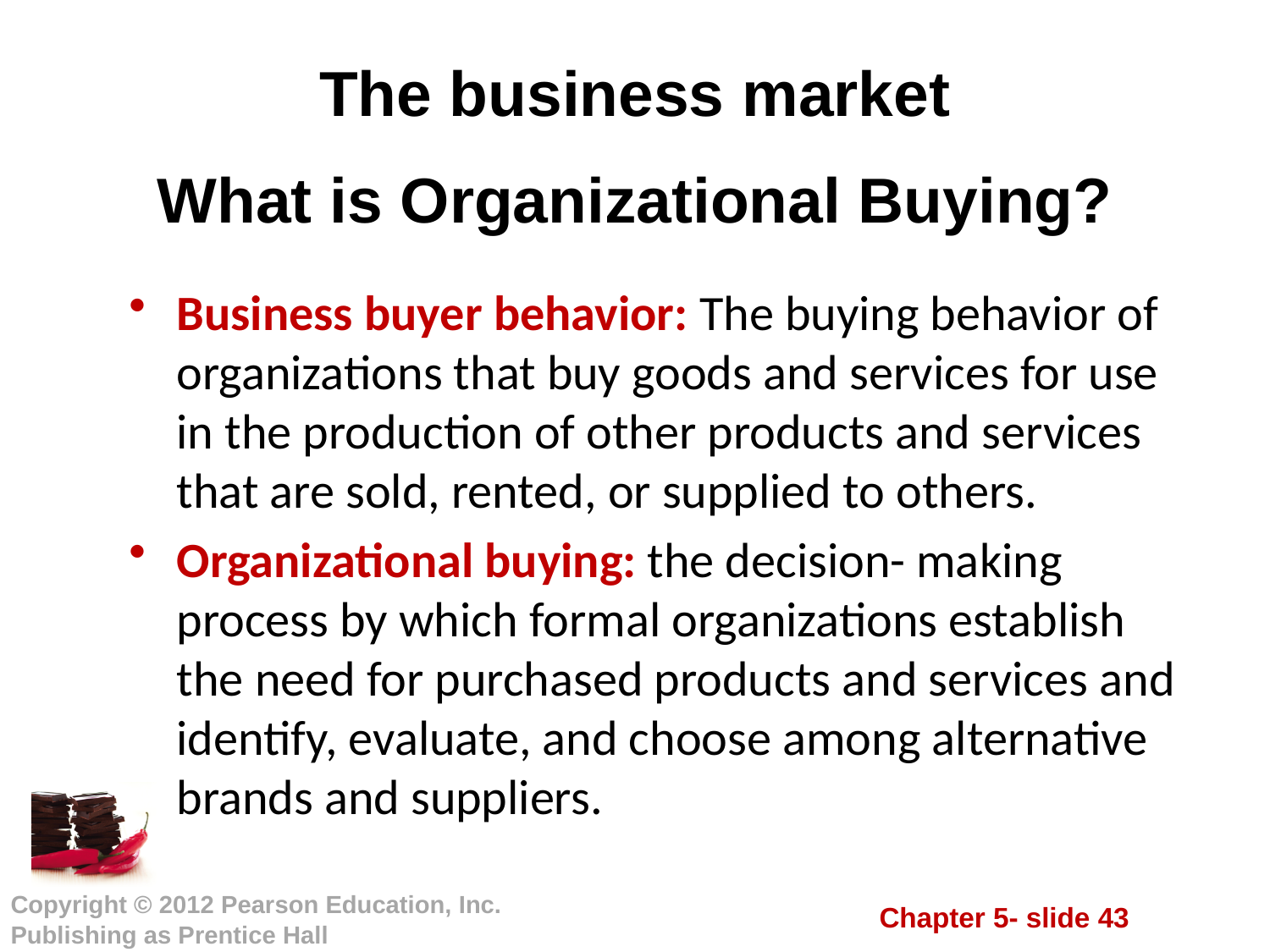

# The business market What is Organizational Buying?
Business buyer behavior: The buying behavior of organizations that buy goods and services for use in the production of other products and services that are sold, rented, or supplied to others.
Organizational buying: the decision- making process by which formal organizations establish the need for purchased products and services and identify, evaluate, and choose among alternative brands and suppliers.